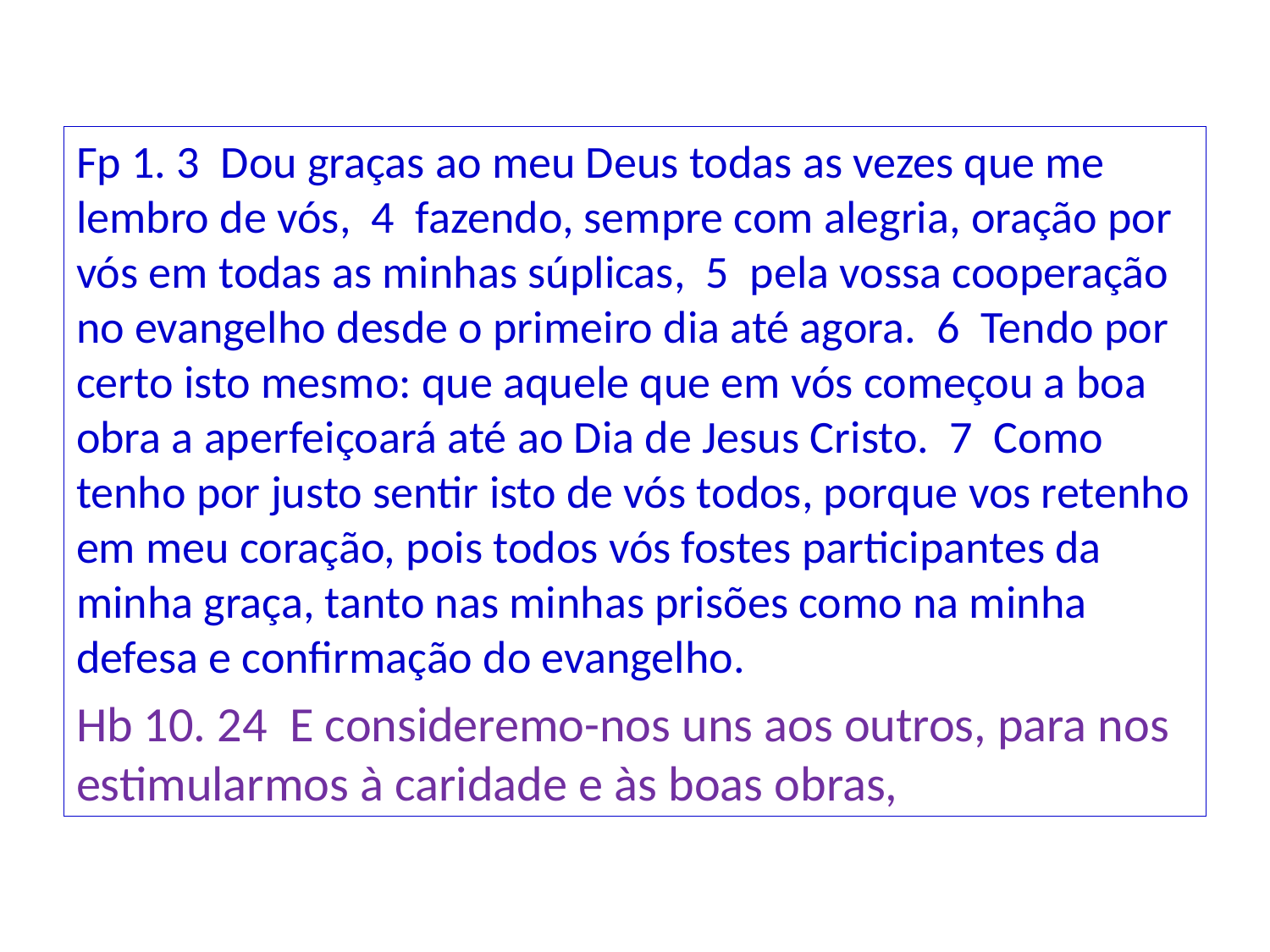

Fp 1. 3  Dou graças ao meu Deus todas as vezes que me lembro de vós,  4  fazendo, sempre com alegria, oração por vós em todas as minhas súplicas,  5  pela vossa cooperação no evangelho desde o primeiro dia até agora.  6  Tendo por certo isto mesmo: que aquele que em vós começou a boa obra a aperfeiçoará até ao Dia de Jesus Cristo.  7  Como tenho por justo sentir isto de vós todos, porque vos retenho em meu coração, pois todos vós fostes participantes da minha graça, tanto nas minhas prisões como na minha defesa e confirmação do evangelho.
Hb 10. 24  E consideremo-nos uns aos outros, para nos estimularmos à caridade e às boas obras,